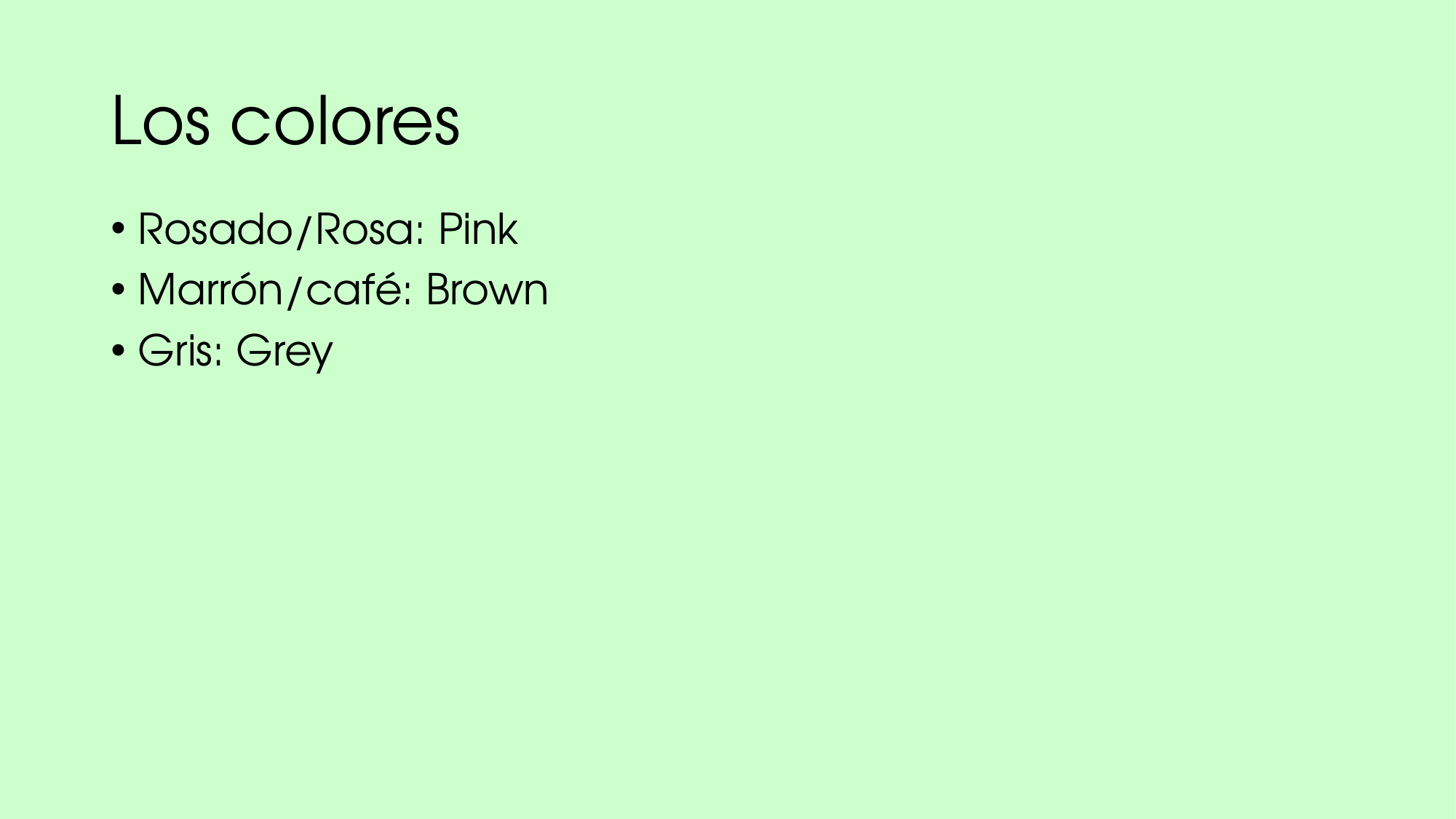

# Los colores
Rosado/Rosa: Pink
Marrón/café: Brown
Gris: Grey